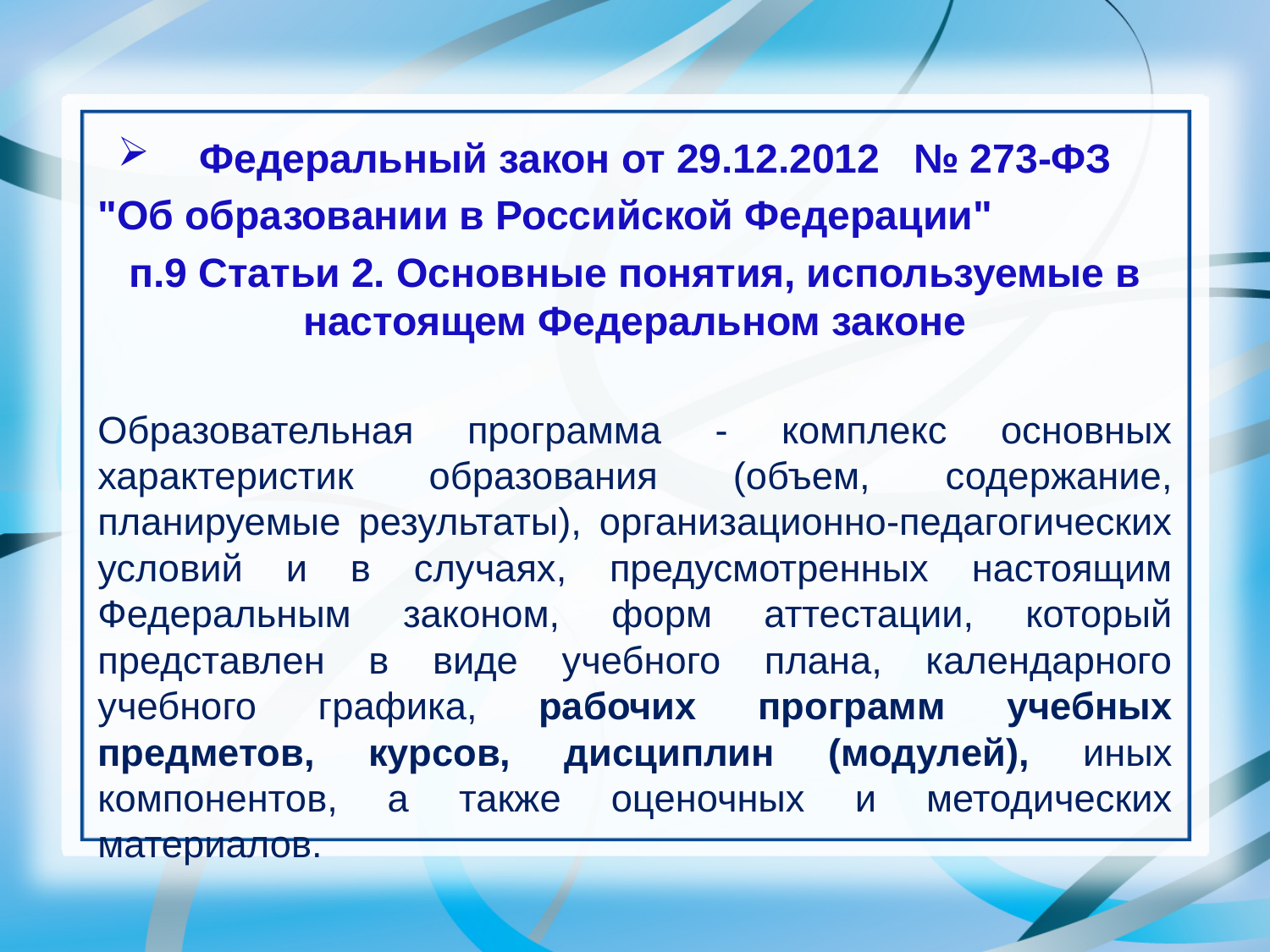

#
 Федеральный закон от 29.12.2012   № 273-ФЗ
"Об образовании в Российской Федерации"
п.9 Статьи 2. Основные понятия, используемые в настоящем Федеральном законе

Образовательная программа - комплекс основных характеристик образования (объем, содержание, планируемые результаты), организационно-педагогических условий и в случаях, предусмотренных настоящим Федеральным законом, форм аттестации, который представлен в виде учебного плана, календарного учебного графика, рабочих программ учебных предметов, курсов, дисциплин (модулей), иных компонентов, а также оценочных и методических материалов.